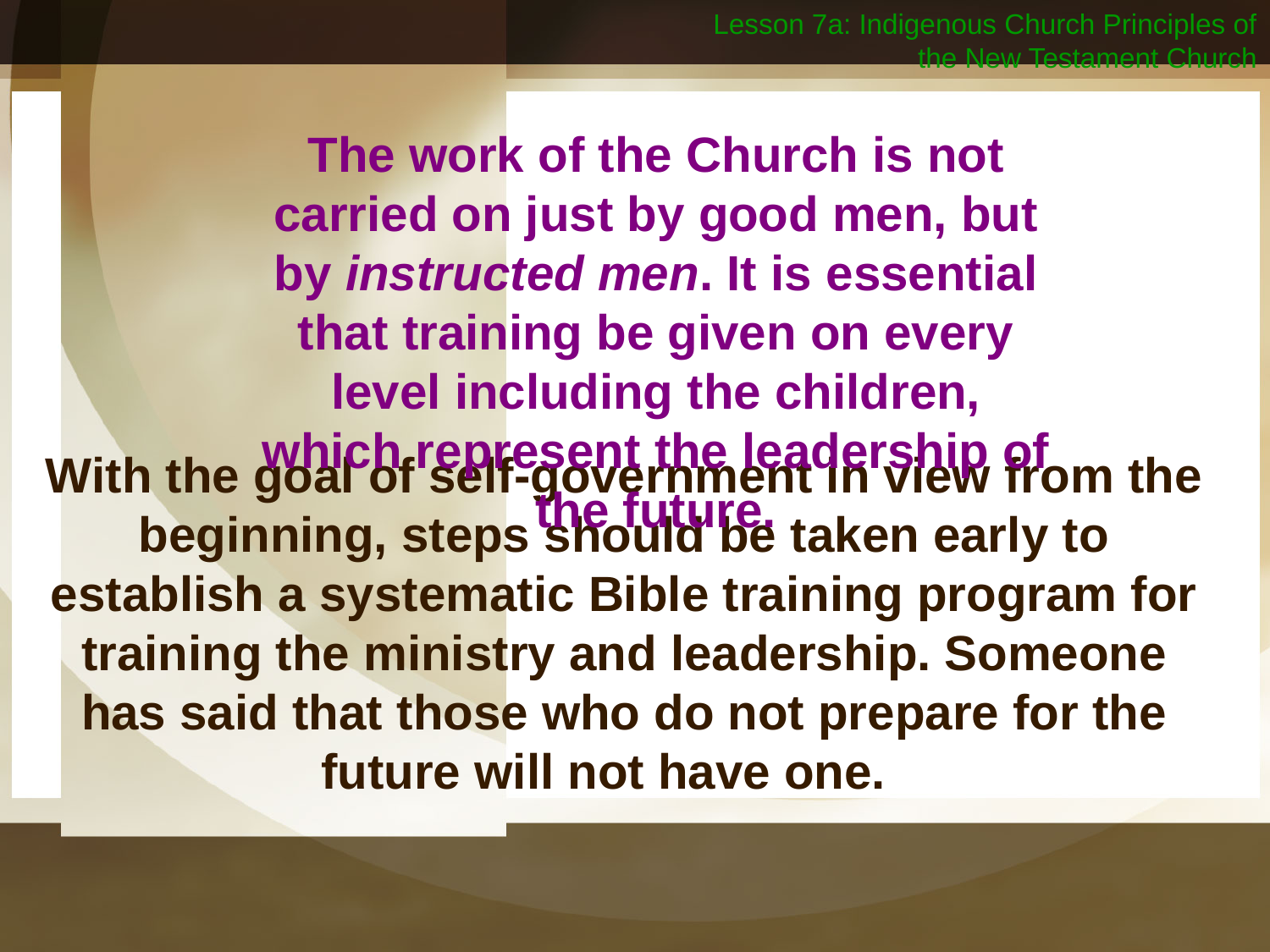

Lesson 7a: Indigenous Church Principles of the New Testament Church
The work of the Church is not carried on just by good men, but by instructed men. It is essential that training be given on every level including the children, which represent the leadership of the future.
With the goal of self-government in view from the beginning, steps should be taken early to establish a systematic Bible training program for training the ministry and leadership. Someone has said that those who do not prepare for the future will not have one.